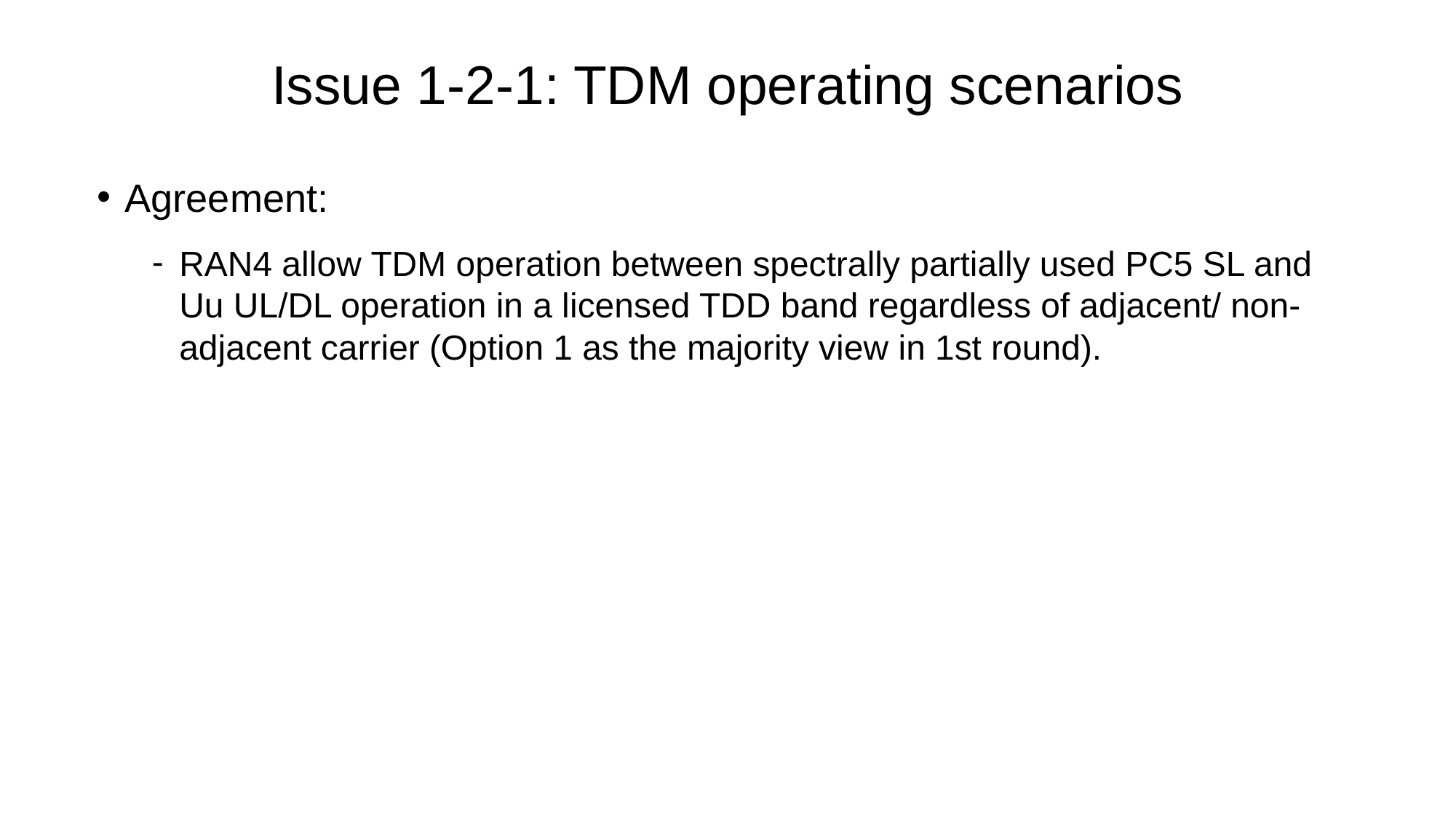

# Issue 1-2-1: TDM operating scenarios
Agreement:
RAN4 allow TDM operation between spectrally partially used PC5 SL and Uu UL/DL operation in a licensed TDD band regardless of adjacent/ non-adjacent carrier (Option 1 as the majority view in 1st round).